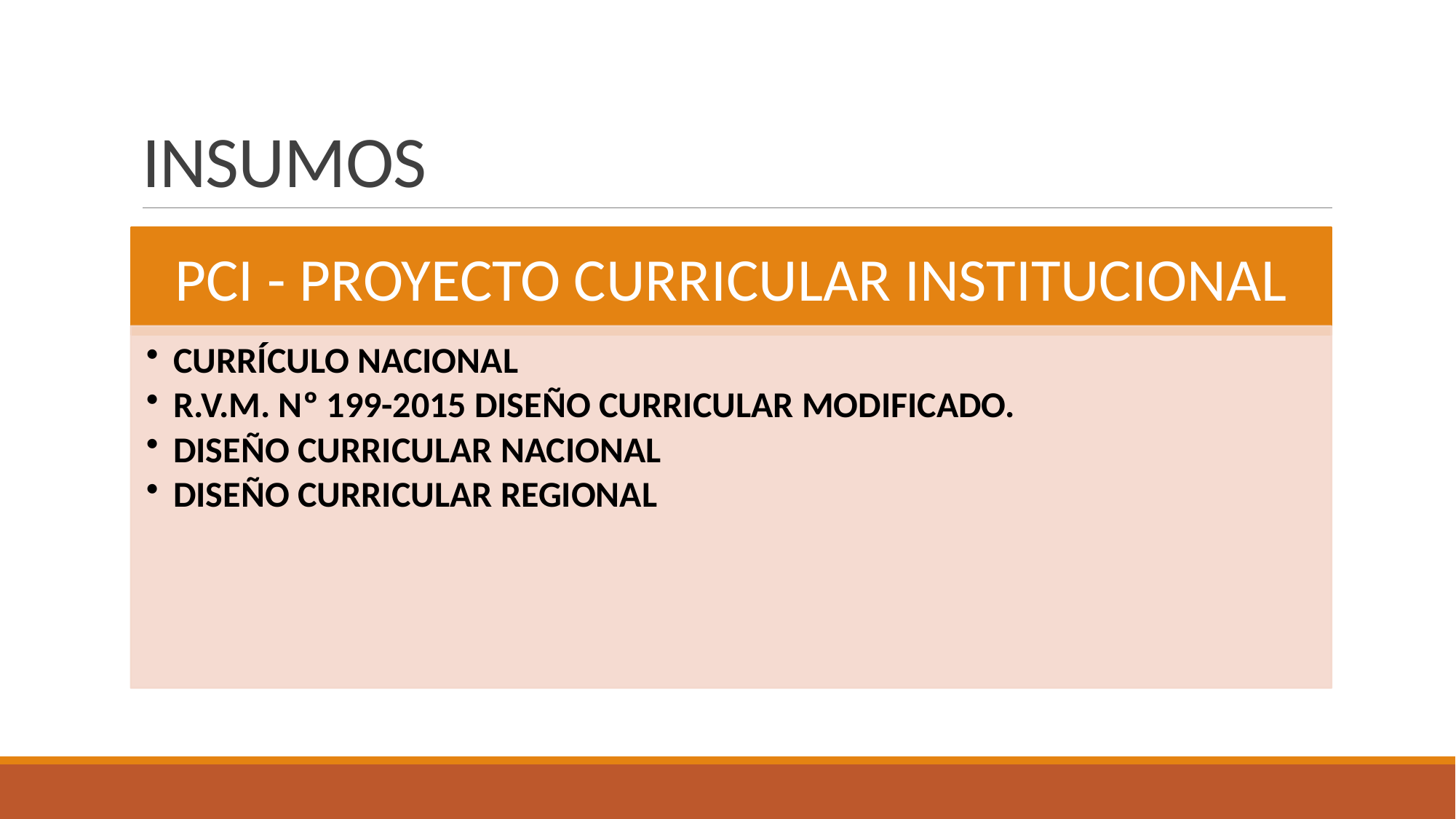

# INSUMOS
PCI - PROYECTO CURRICULAR INSTITUCIONAL
CURRÍCULO NACIONAL
R.V.M. Nº 199-2015 DISEÑO CURRICULAR MODIFICADO.
DISEÑO CURRICULAR NACIONAL
DISEÑO CURRICULAR REGIONAL